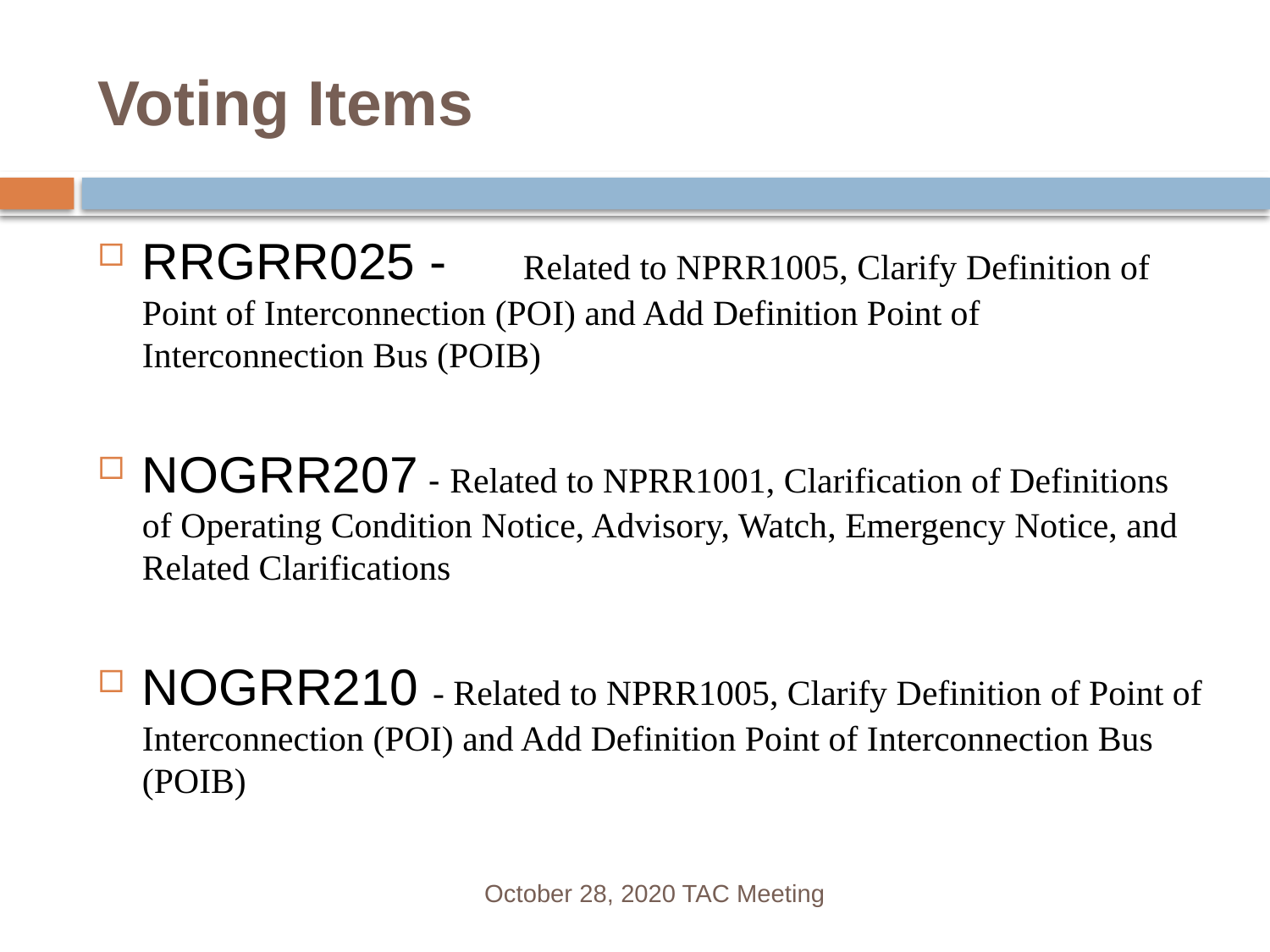

# Voting Items
RRGRR025 - 	Related to NPRR1005, Clarify Definition of Point of Interconnection (POI) and Add Definition Point of Interconnection Bus (POIB)

NOGRR207 - Related to NPRR1001, Clarification of Definitions of Operating Condition Notice, Advisory, Watch, Emergency Notice, and Related Clarifications

NOGRR210 - Related to NPRR1005, Clarify Definition of Point of Interconnection (POI) and Add Definition Point of Interconnection Bus (POIB)

October 28, 2020 TAC Meeting